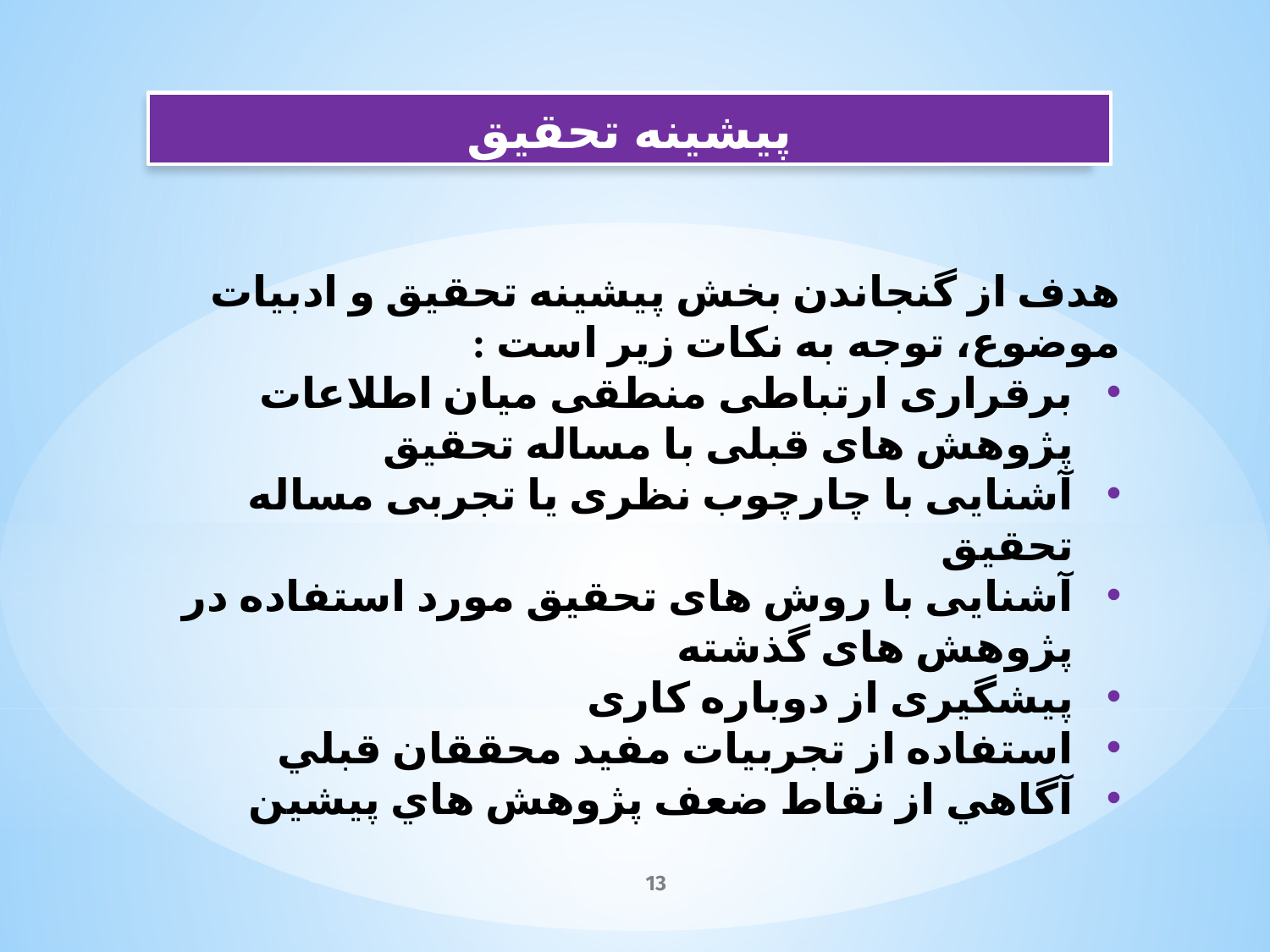

پیشینه تحقیق
هدف از گنجاندن بخش پیشینه تحقیق و ادبيات موضوع، توجه به نكات زير است :
برقراری ارتباطی منطقی میان اطلاعات پژوهش های قبلی با مساله تحقیق
آشنایی با چارچوب نظری یا تجربی مساله تحقیق
آشنایی با روش های تحقیق مورد استفاده در پژوهش های گذشته
پیشگیری از دوباره کاری
استفاده از تجربيات مفيد محققان قبلي
آگاهي از نقاط ضعف پژوهش هاي پيشين
13